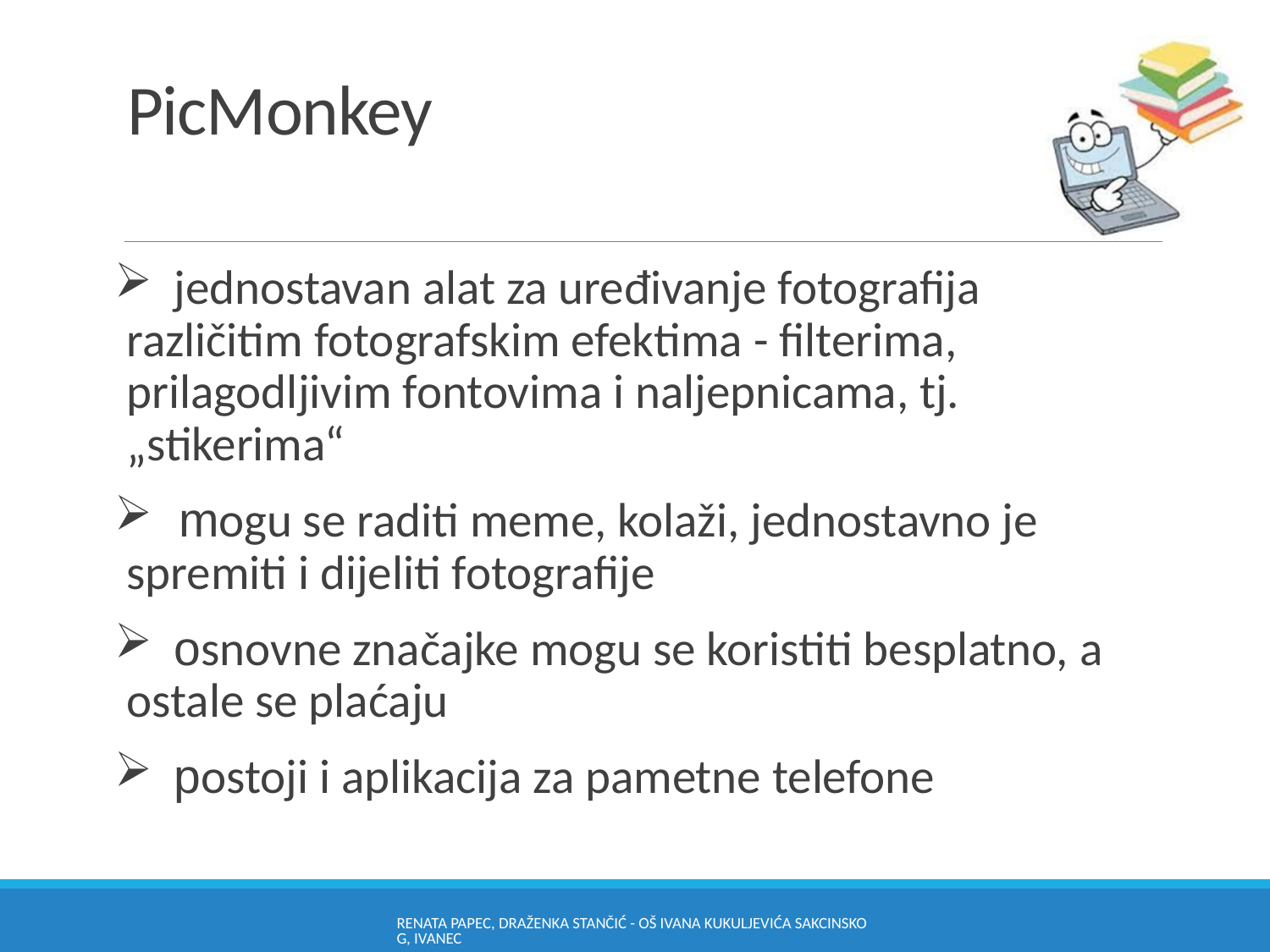

# PicMonkey
  jednostavan alat za uređivanje fotografija različitim fotografskim efektima - filterima, prilagodljivim fontovima i naljepnicama, tj. „stikerima“
  mogu se raditi meme, kolaži, jednostavno je spremiti i dijeliti fotografije
  osnovne značajke mogu se koristiti besplatno, a ostale se plaćaju
  postoji i aplikacija za pametne telefone
Renata Papec, Draženka Stančić - OŠ Ivana Kukuljevića Sakcinskog, Ivanec